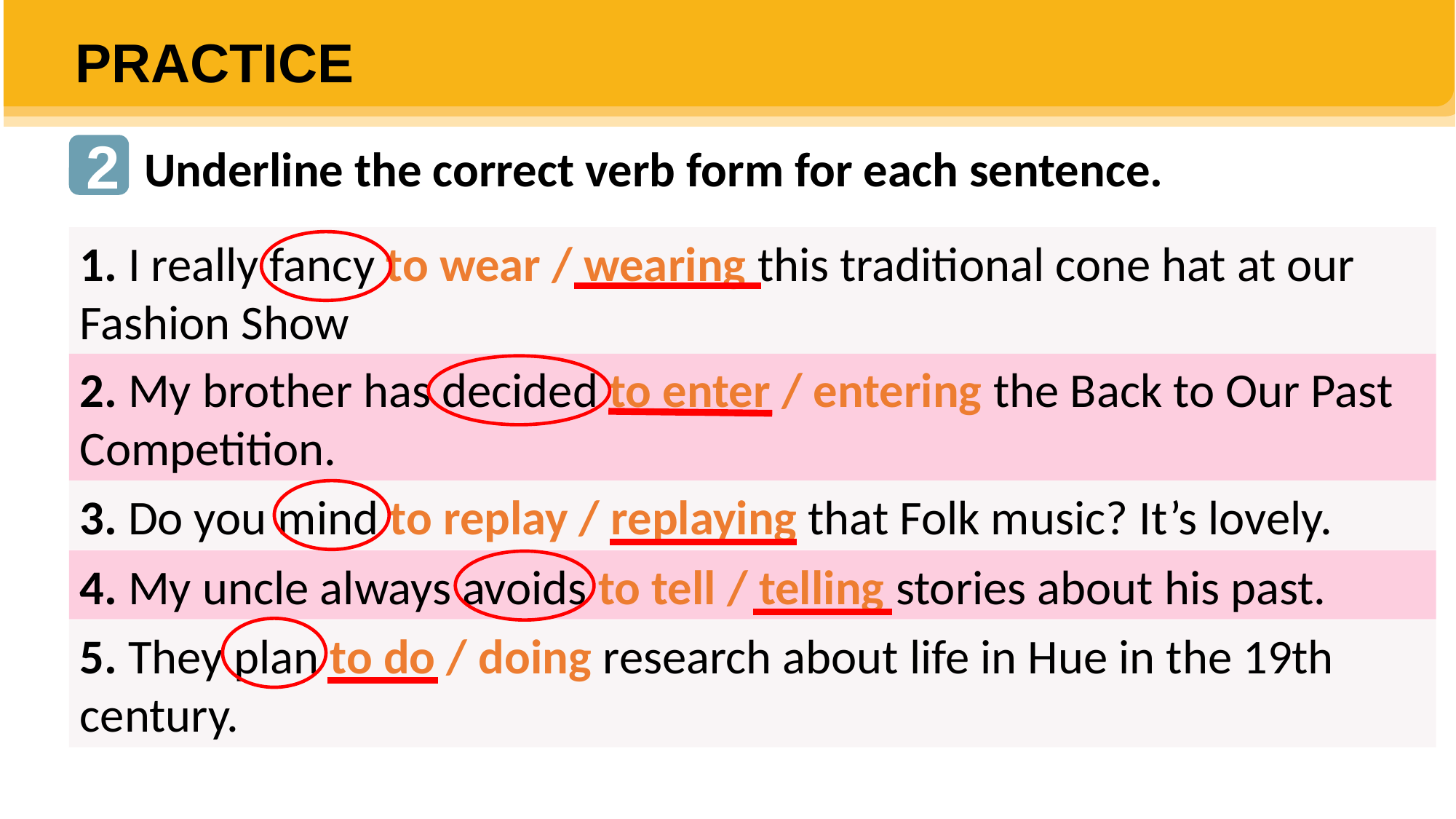

PRACTICE
2
Underline the correct verb form for each sentence.

1. I really fancy to wear / wearing this traditional cone hat at our Fashion Show

2. My brother has decided to enter / entering the Back to Our Past Competition.

3. Do you mind to replay / replaying that Folk music? It’s lovely.
4. My uncle always avoids to tell / telling stories about his past.

5. They plan to do / doing research about life in Hue in the 19th century.